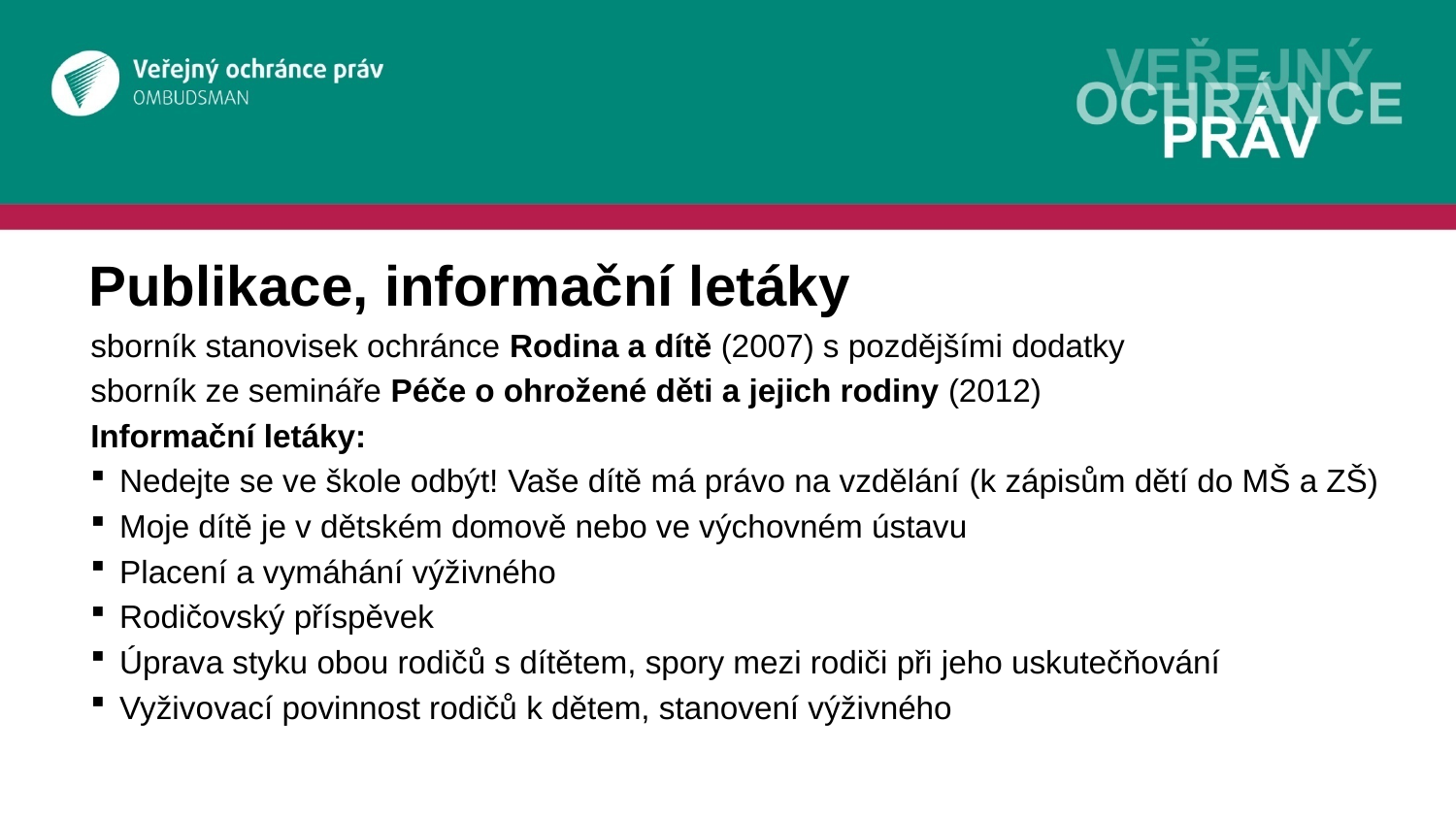

# Publikace, informační letáky
sborník stanovisek ochránce Rodina a dítě (2007) s pozdějšími dodatky
sborník ze semináře Péče o ohrožené děti a jejich rodiny (2012)
Informační letáky:
Nedejte se ve škole odbýt! Vaše dítě má právo na vzdělání (k zápisům dětí do MŠ a ZŠ)
Moje dítě je v dětském domově nebo ve výchovném ústavu
Placení a vymáhání výživného
Rodičovský příspěvek
Úprava styku obou rodičů s dítětem, spory mezi rodiči při jeho uskutečňování
Vyživovací povinnost rodičů k dětem, stanovení výživného